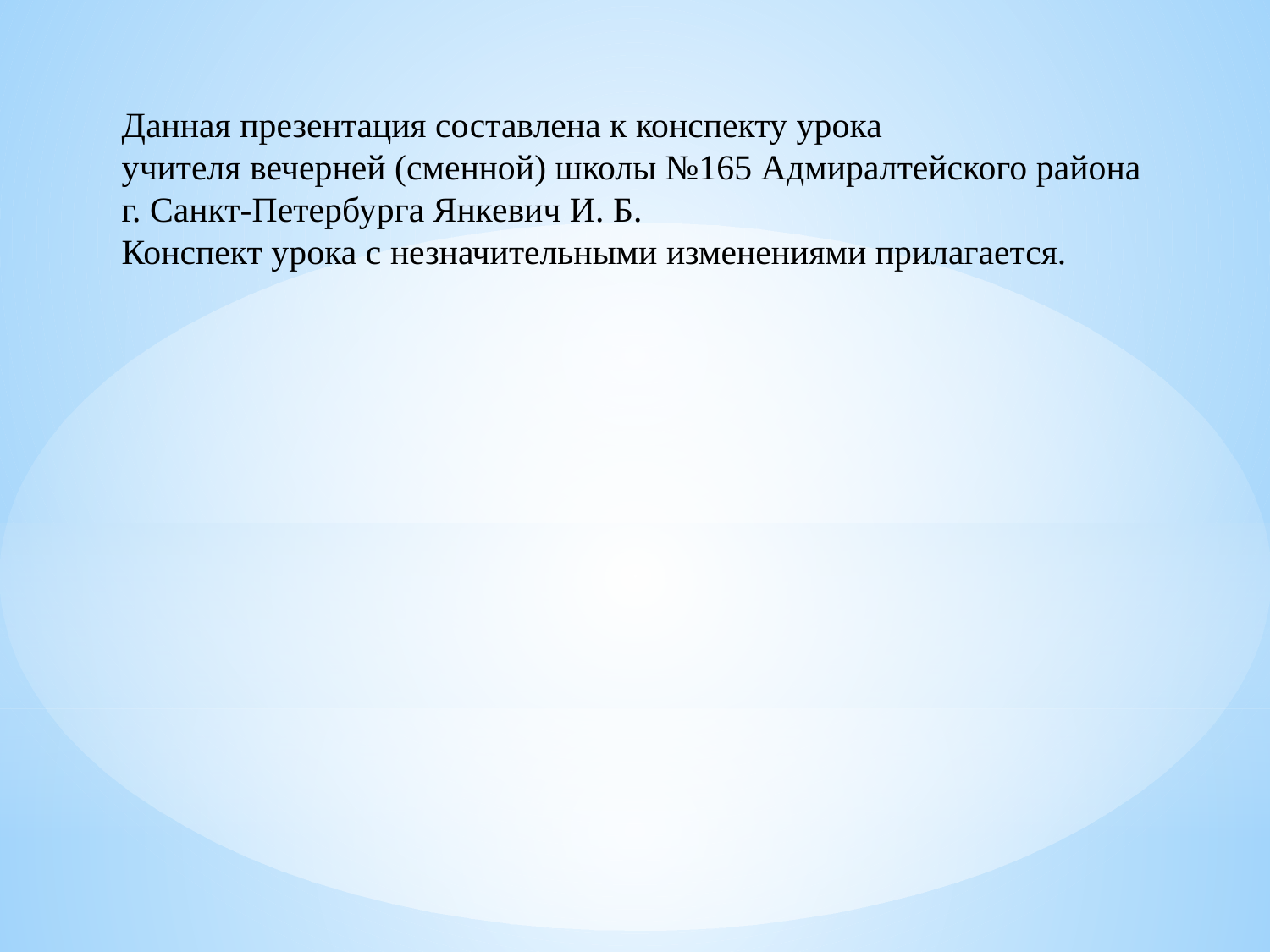

Данная презентация составлена к конспекту урока
учителя вечерней (сменной) школы №165 Адмиралтейского района
г. Санкт-Петербурга Янкевич И. Б.
Конспект урока с незначительными изменениями прилагается.